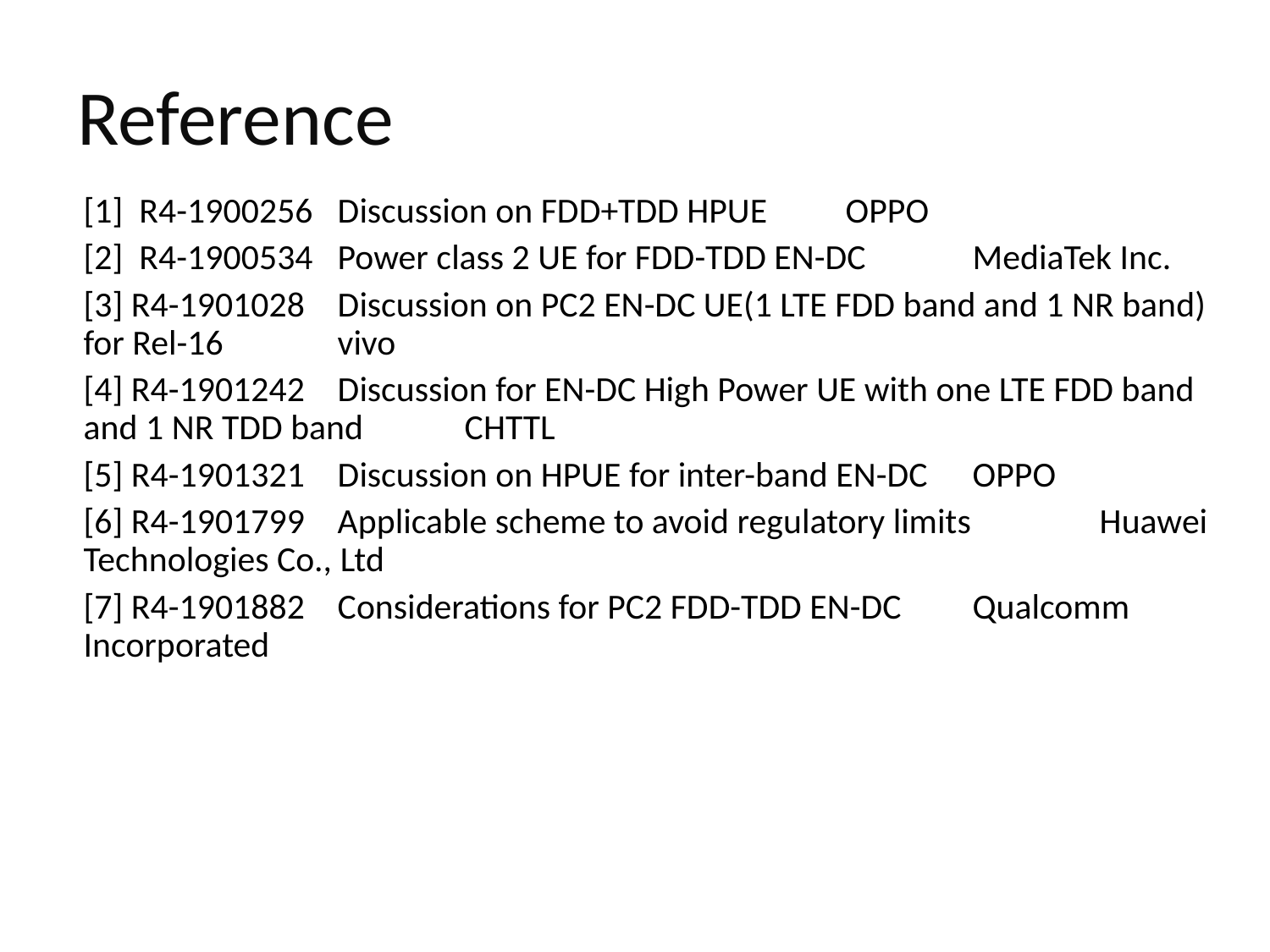

# Reference
[1]  R4-1900256	Discussion on FDD+TDD HPUE	OPPO
[2]  R4-1900534	Power class 2 UE for FDD-TDD EN-DC	MediaTek Inc.
[3] R4-1901028	Discussion on PC2 EN-DC UE(1 LTE FDD band and 1 NR band) for Rel-16	vivo
[4] R4-1901242	Discussion for EN-DC High Power UE with one LTE FDD band and 1 NR TDD band	CHTTL
[5] R4-1901321	Discussion on HPUE for inter-band EN-DC	OPPO
[6] R4-1901799	Applicable scheme to avoid regulatory limits		Huawei Technologies Co., Ltd
[7] R4-1901882	Considerations for PC2 FDD-TDD EN-DC	Qualcomm Incorporated
4